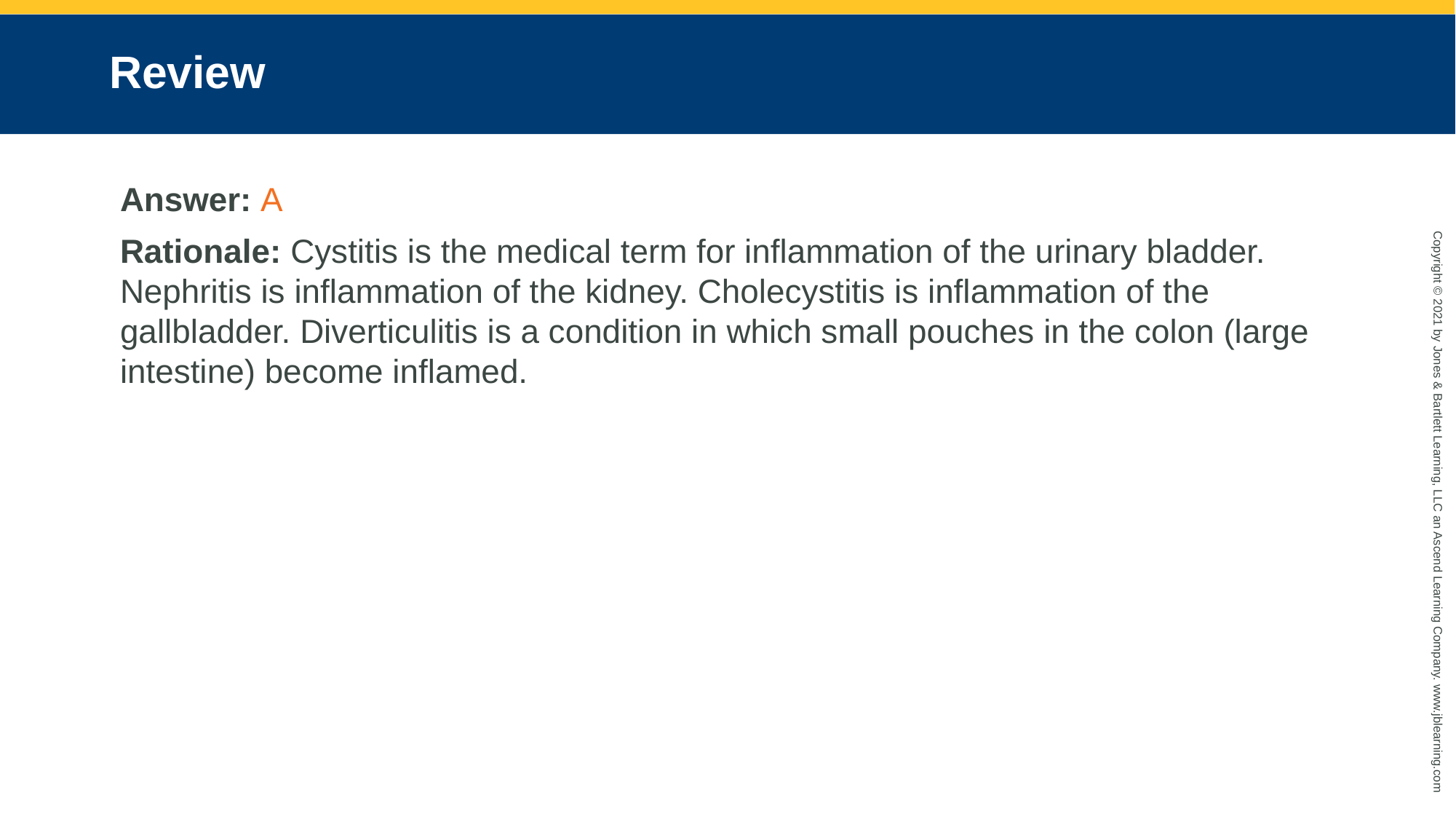

# Review
Answer: A
Rationale: Cystitis is the medical term for inflammation of the urinary bladder. Nephritis is inflammation of the kidney. Cholecystitis is inflammation of the gallbladder. Diverticulitis is a condition in which small pouches in the colon (large intestine) become inflamed.